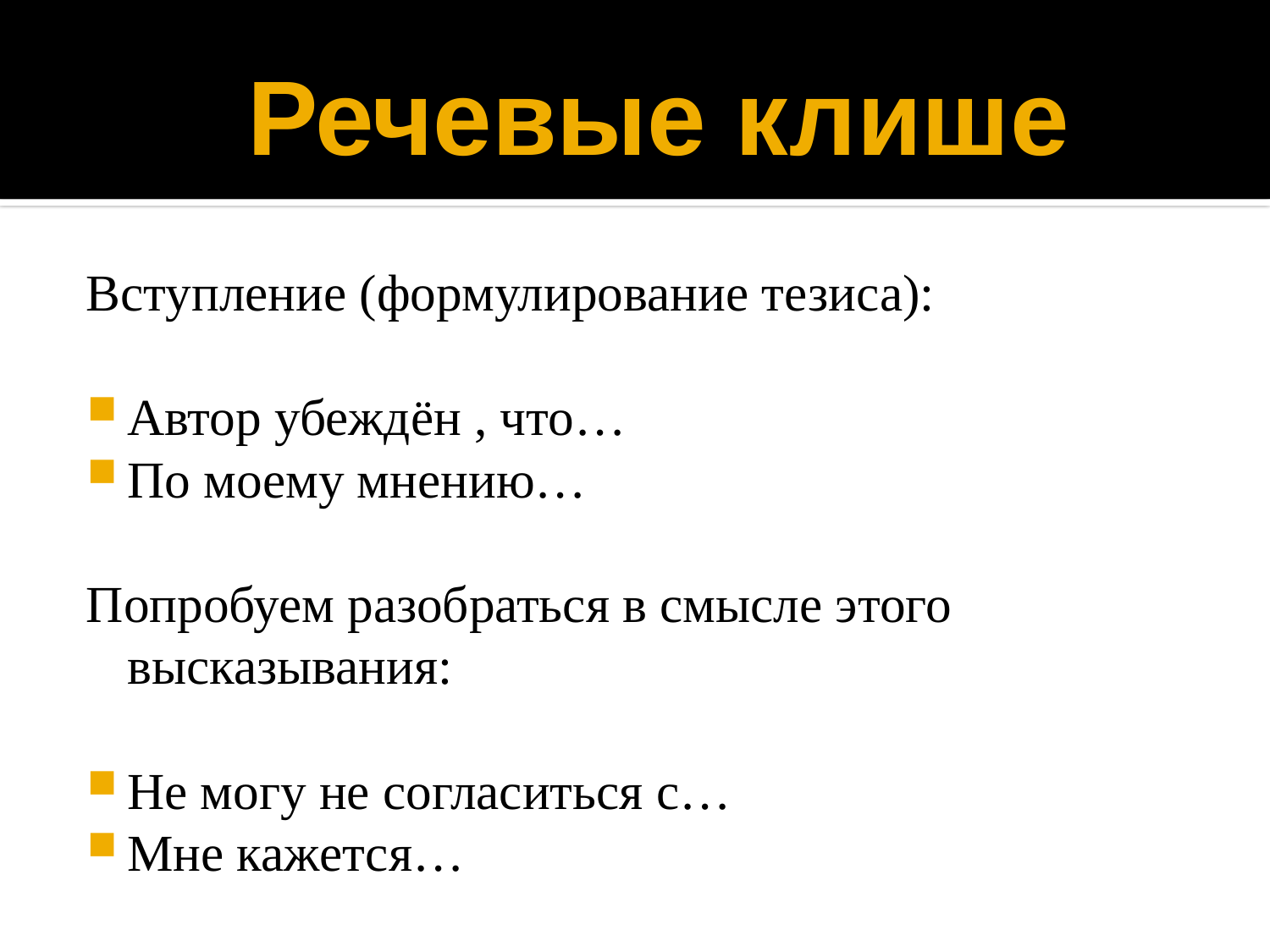

# Речевые клише
Вступление (формулирование тезиса):

Автор убеждён , что…
По моему мнению…

Попробуем разобраться в смысле этого высказывания:

Не могу не согласиться с…
Мне кажется…